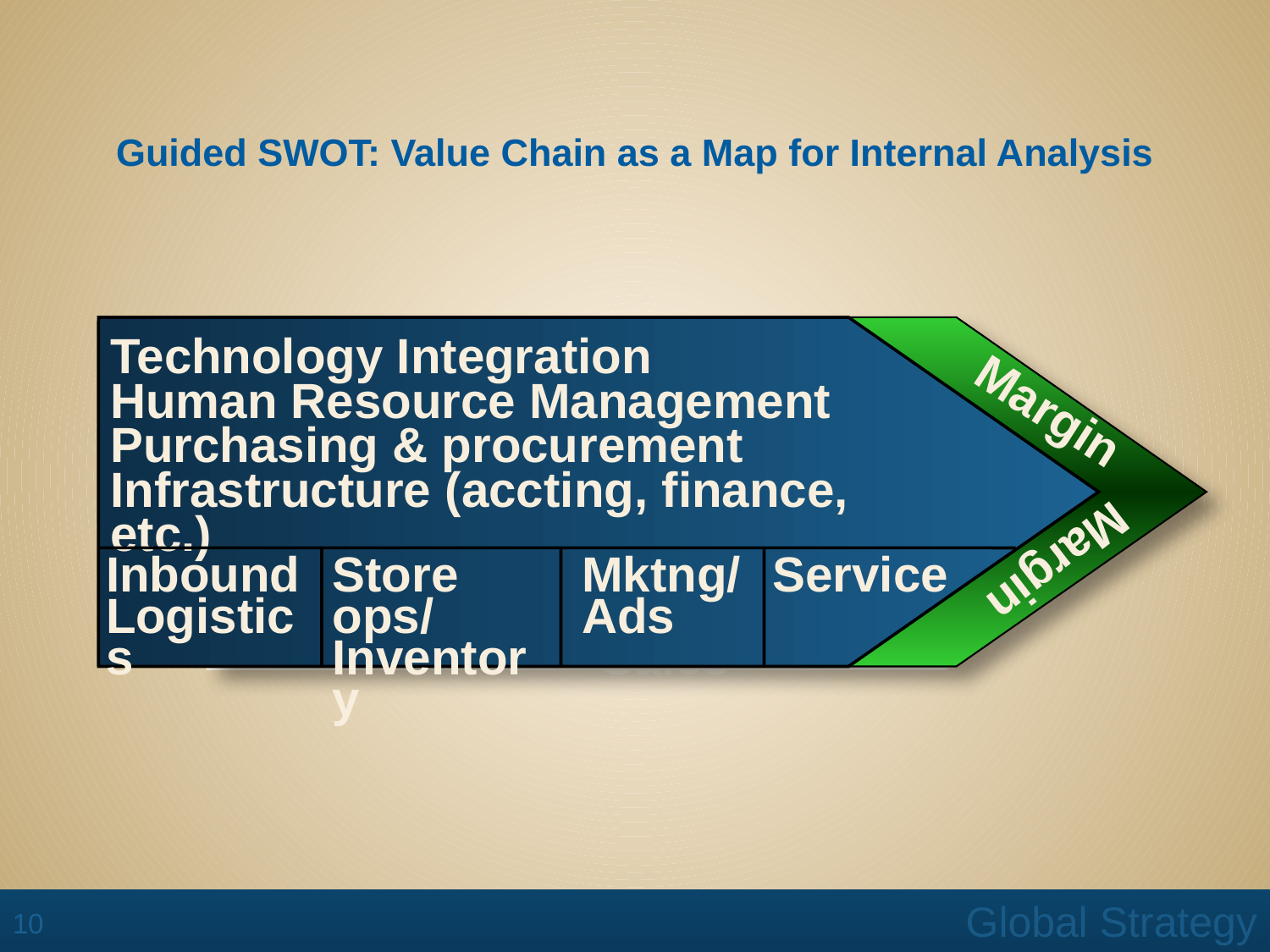

# Guided SWOT: Value Chain as a Map for Internal Analysis

Technology Integration
Human Resource Management
Purchasing & procurement
Infrastructure (accting, finance, etc.)
Margin

Margin
Store ops/
Inventory
Inbound
Logistics
Mktng/
Ads
Service

Technology Development
Human Resource Management
Procurement
Infrastructure (accting, finance, etc.)
Margin

Margin
  Inbound
  Logistics
  Operations
  Mktng/
  Sales

   Service